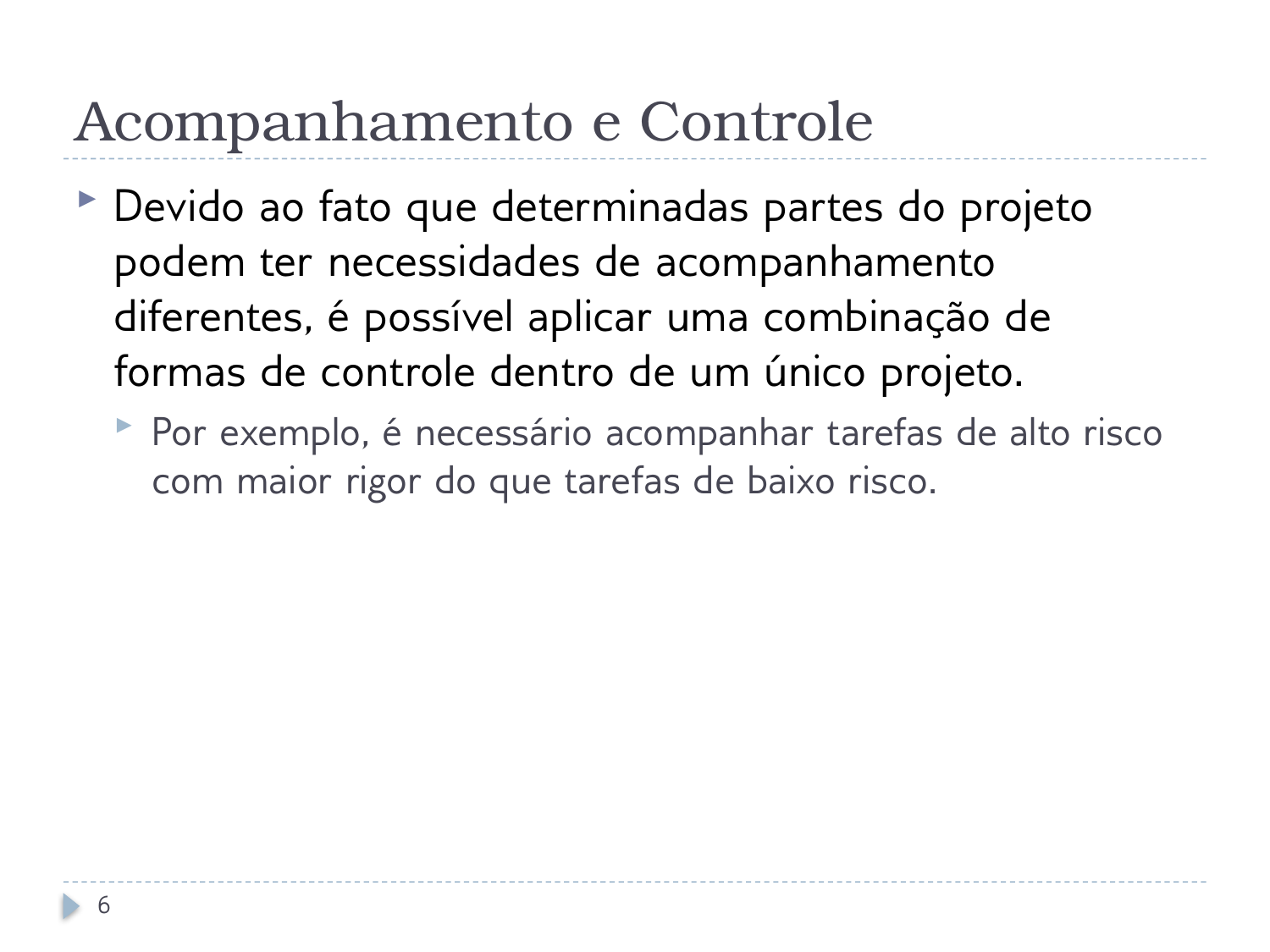

# Acompanhamento e Controle
Devido ao fato que determinadas partes do projeto podem ter necessidades de acompanhamento diferentes, é possível aplicar uma combinação de formas de controle dentro de um único projeto.
Por exemplo, é necessário acompanhar tarefas de alto risco com maior rigor do que tarefas de baixo risco.
6